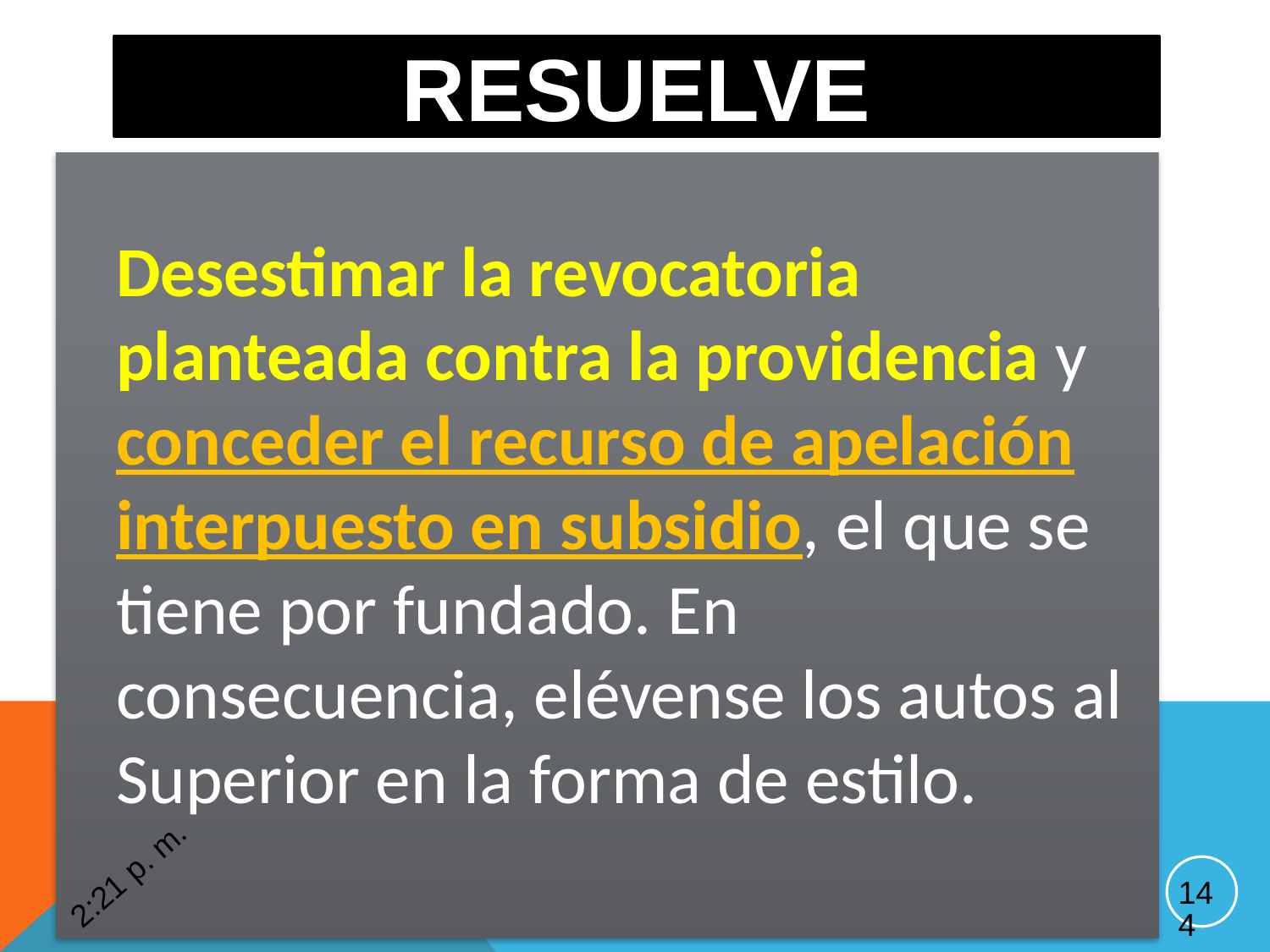

# RESUELVE
	Desestimar la revocatoria planteada contra la providencia y conceder el recurso de apelación interpuesto en subsidio, el que se tiene por fundado. En consecuencia, elévense los autos al Superior en la forma de estilo.

2:21 p. m.
144